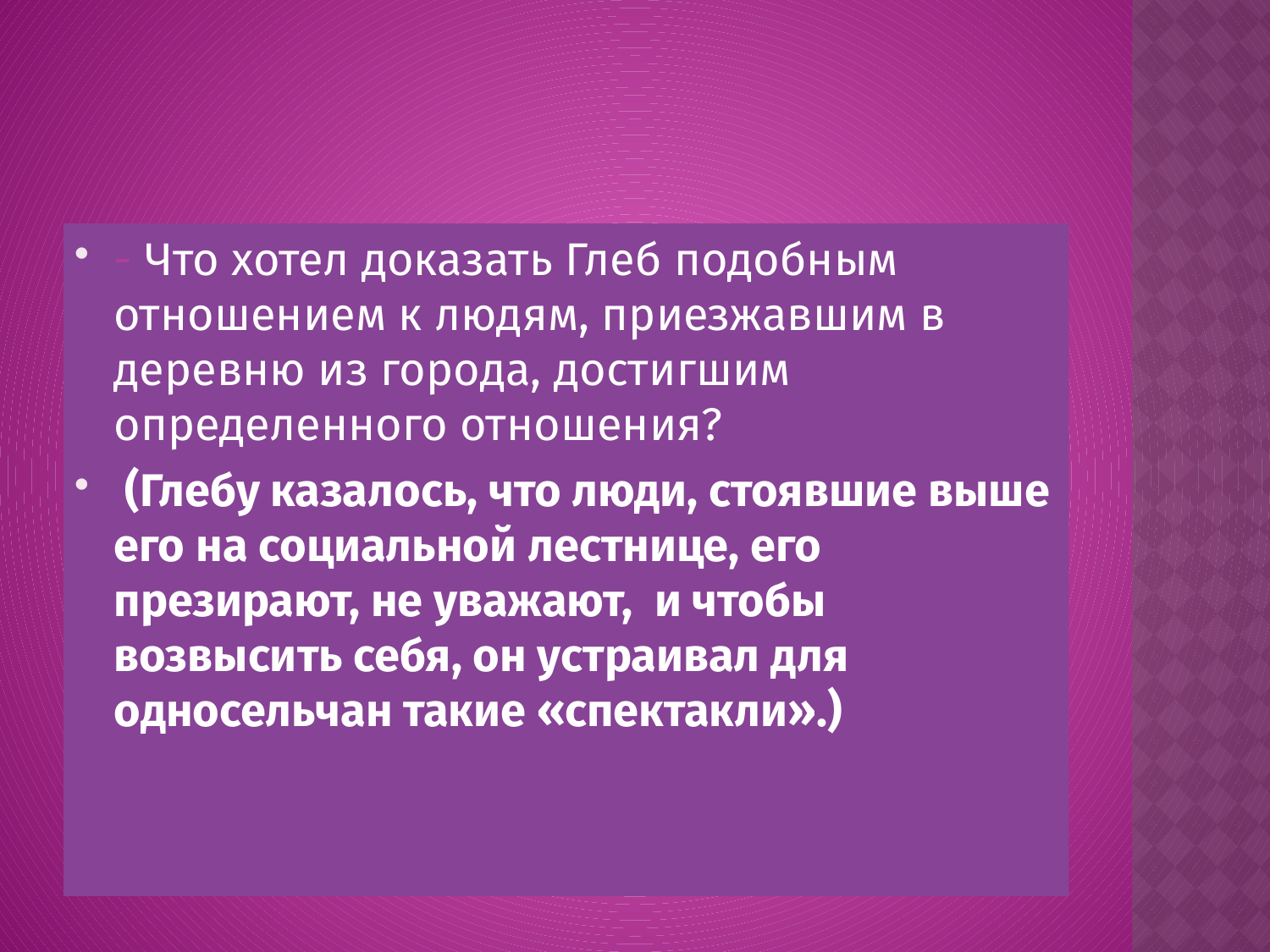

#
- Что хотел доказать Глеб подобным отношением к людям, приезжавшим в деревню из города, достигшим определенного отношения?
 (Глебу казалось, что люди, стоявшие выше его на социальной лестнице, его презирают, не уважают,  и чтобы возвысить себя, он устраивал для односельчан такие «спектакли».)